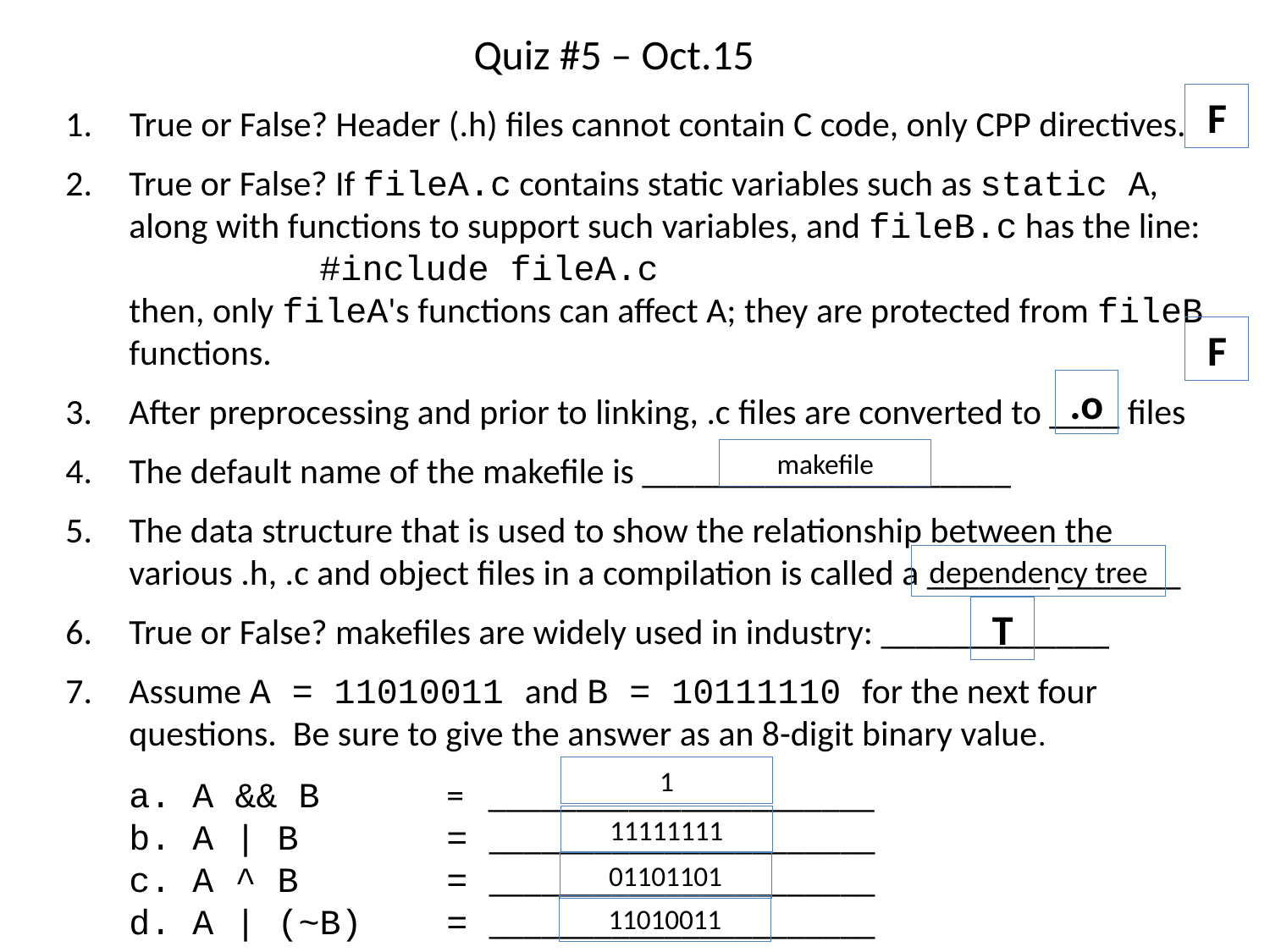

# Quiz #5 – Oct.15
F
    True or False? Header (.h) files cannot contain C code, only CPP directives.

True or False? If fileA.c contains static variables such as static A, along with functions to support such variables, and fileB.c has the line:
		#include fileA.c
then, only fileA's functions can affect A; they are protected from fileB functions.

After preprocessing and prior to linking, .c files are converted to ____ files

The default name of the makefile is _____________________

The data structure that is used to show the relationship between the various .h, .c and object files in a compilation is called a _______ _______

True or False? makefiles are widely used in industry: _____________

Assume A = 11010011 and B = 10111110 for the next four questions.  Be sure to give the answer as an 8-digit binary value.

A && B 	=   ______________________
A | B 	= ______________________
A ^ B 	= ______________________
A | (~B) 	= ______________________

F
.o
makefile
dependency tree
T
1
11111111
01101101
11010011